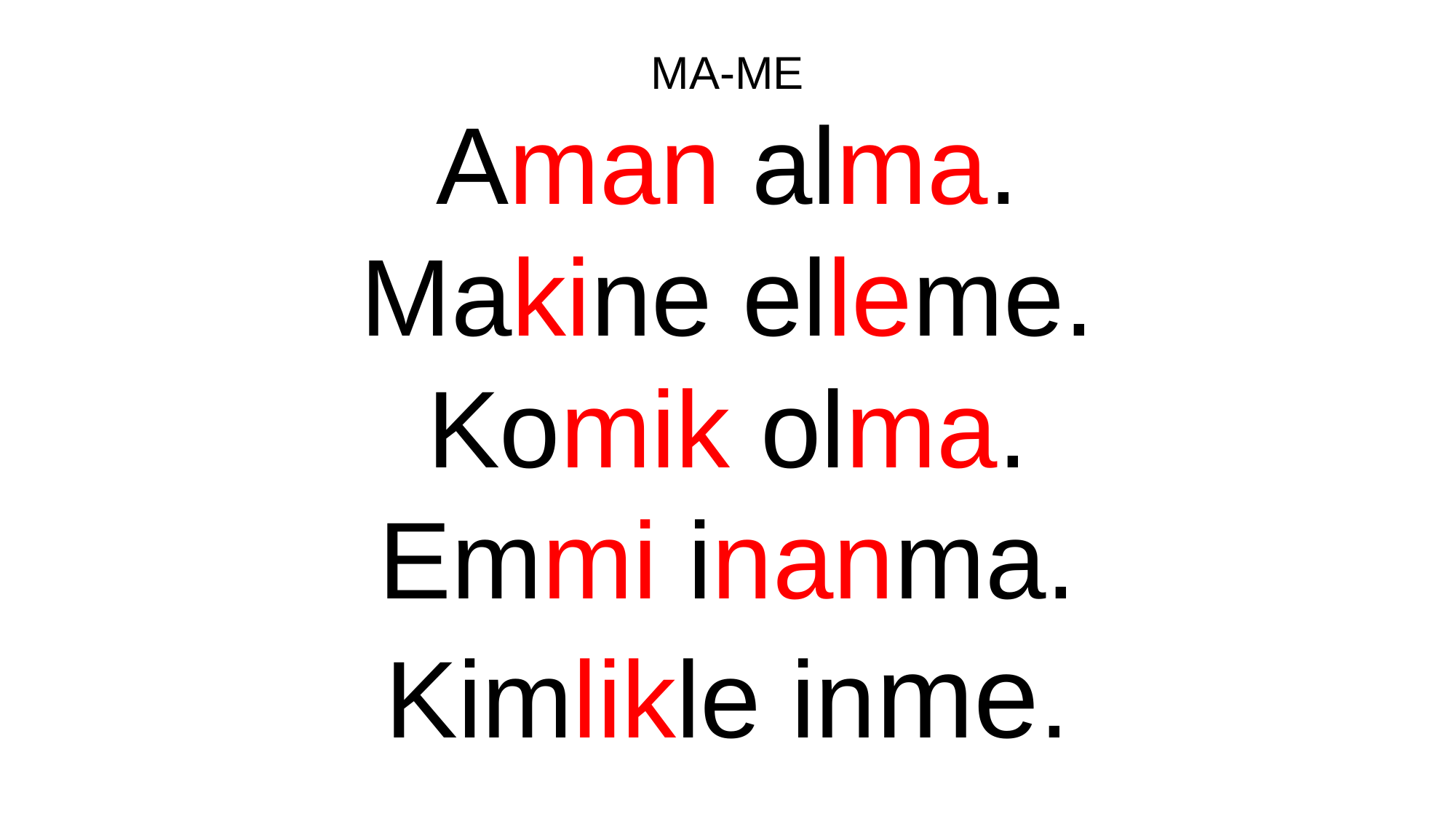

# MA-ME
Aman alma.
Makine elleme.
Komik olma.
Emmi inanma.
Kimlikle inme.